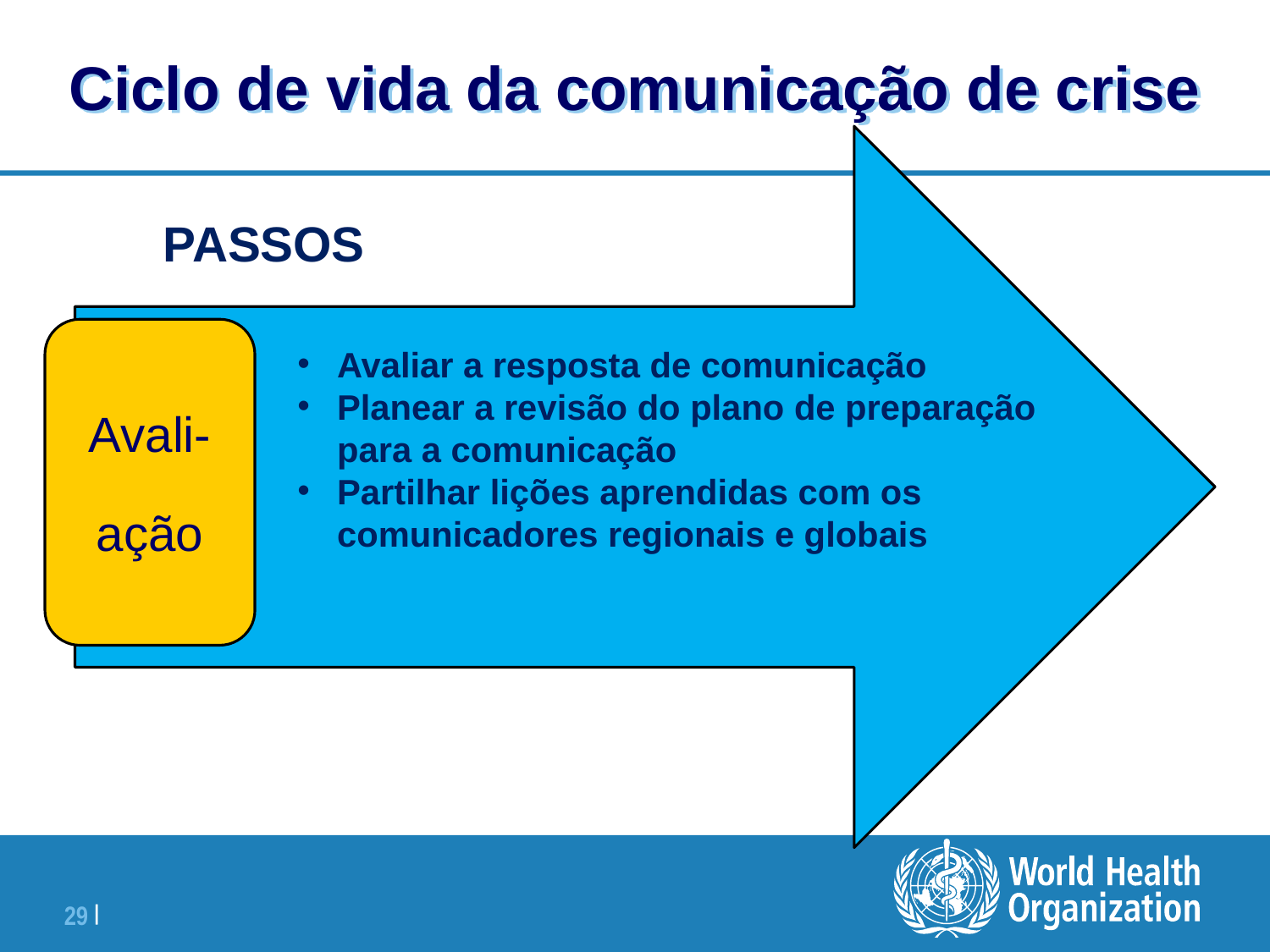

# Ciclo de vida da comunicação de crise

PASSOS
Avali-
ação
Avaliar a resposta de comunicação
Planear a revisão do plano de preparação para a comunicação
Partilhar lições aprendidas com os comunicadores regionais e globais